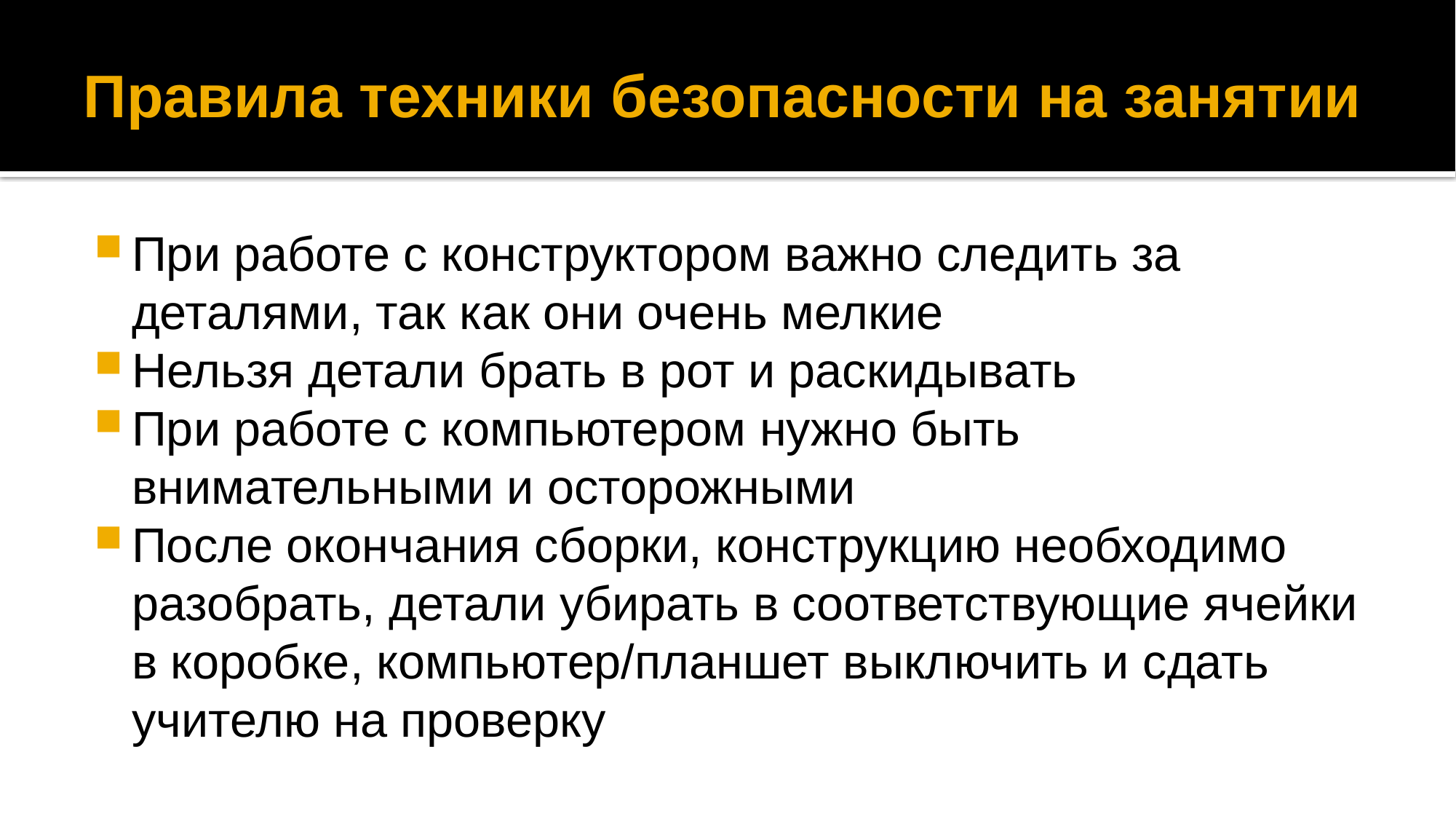

# Правила техники безопасности на занятии
При работе с конструктором важно следить за деталями, так как они очень мелкие
Нельзя детали брать в рот и раскидывать
При работе с компьютером нужно быть внимательными и осторожными
После окончания сборки, конструкцию необходимо разобрать, детали убирать в соответствующие ячейки в коробке, компьютер/планшет выключить и сдать учителю на проверку